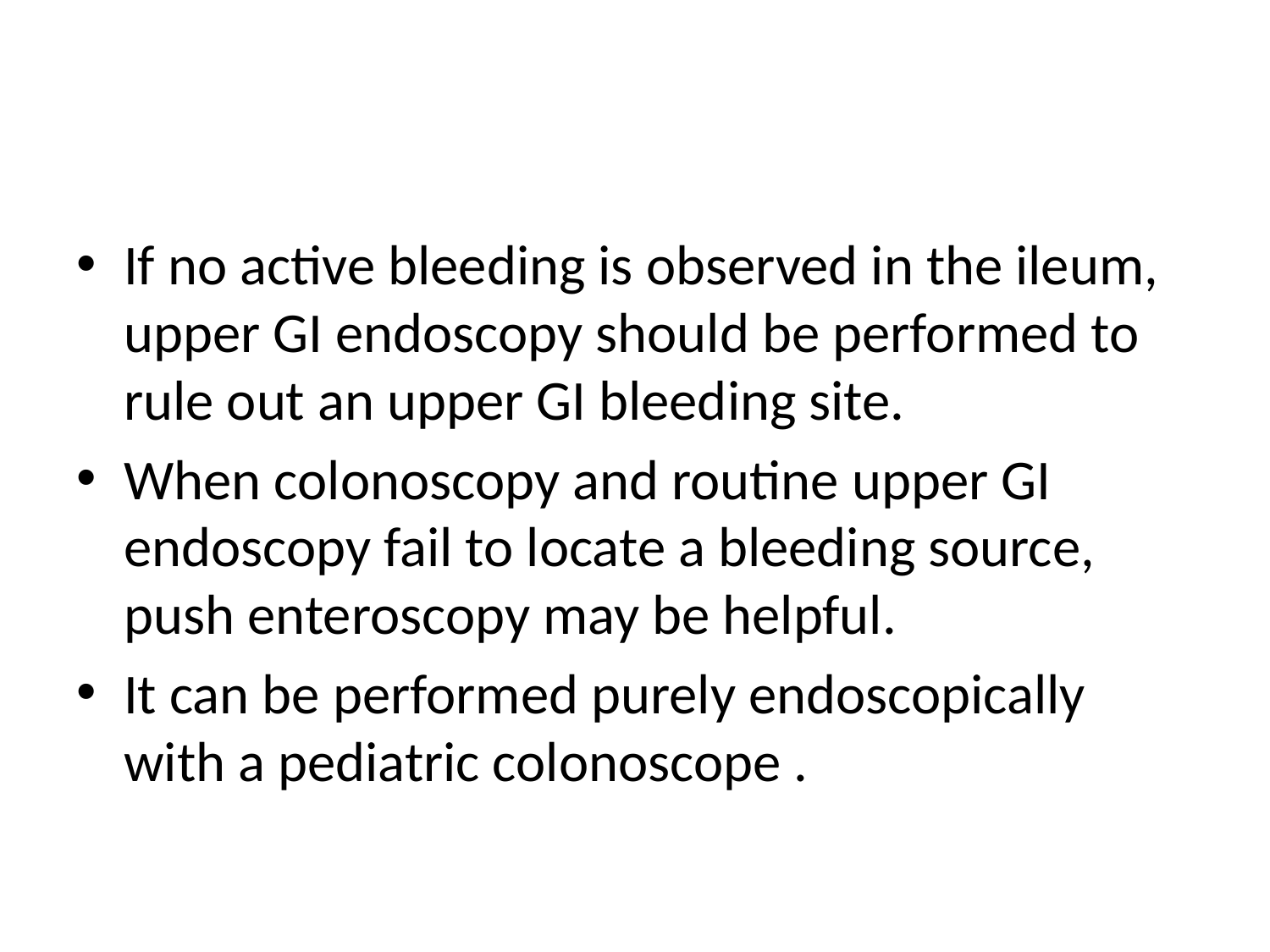

#
If no active bleeding is observed in the ileum, upper GI endoscopy should be performed to rule out an upper GI bleeding site.
When colonoscopy and routine upper GI endoscopy fail to locate a bleeding source, push enteroscopy may be helpful.
It can be performed purely endoscopically with a pediatric colonoscope .